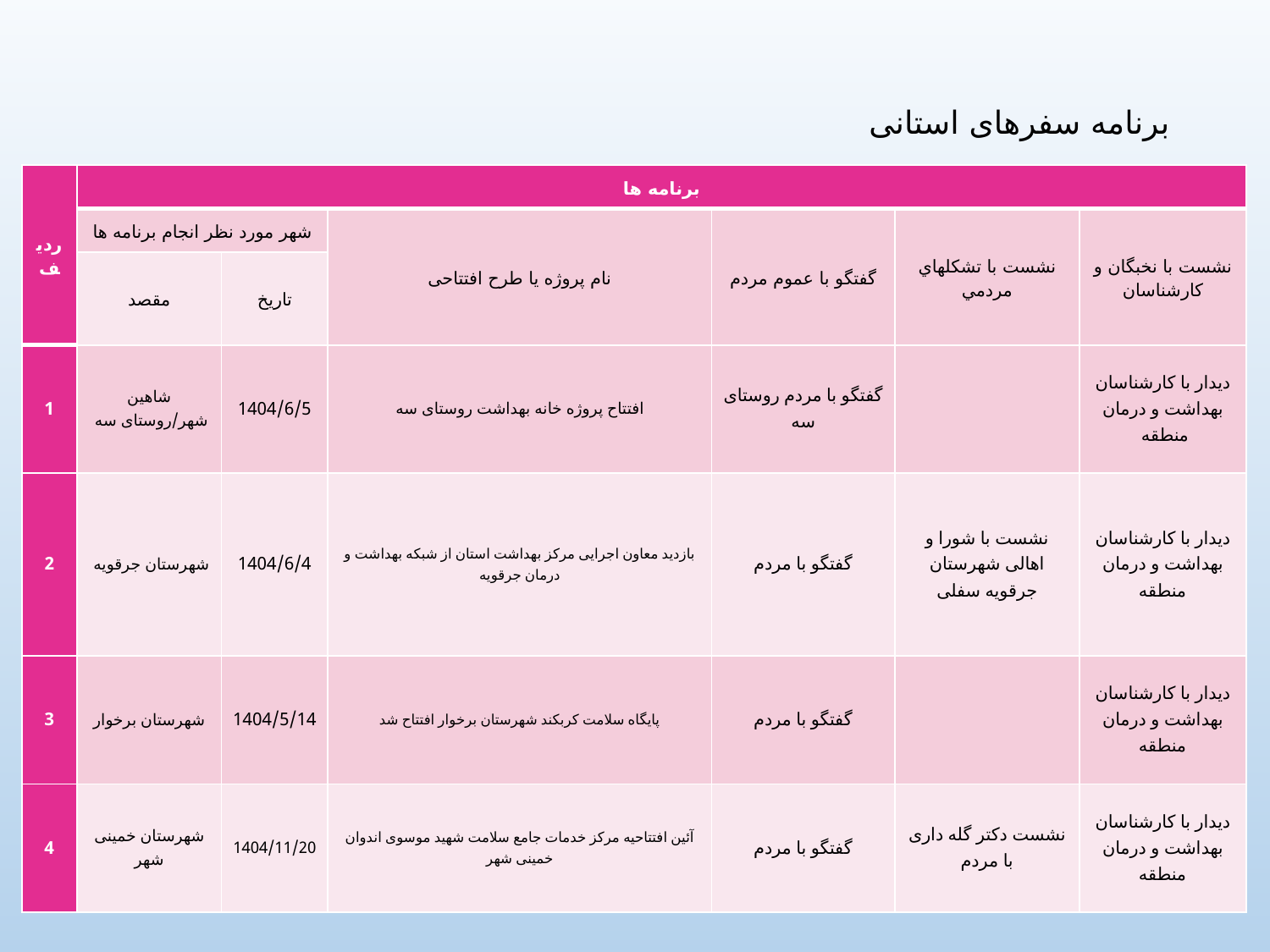

# برنامه سفرهای استانی
| رديف | برنامه ها |  |  |  |  |  |
| --- | --- | --- | --- | --- | --- | --- |
|  | شهر مورد نظر انجام برنامه ها |  | نام پروژه یا طرح افتتاحی | گفتگو با عموم مردم | نشست با تشكلهاي مردمي | نشست با نخبگان و كارشناسان |
|  | مقصد | تاريخ |  |  |  |  |
| 1 | شاهین شهر/روستای سه | 1404/6/5 | افتتاح پروژه خانه بهداشت روستای سه | گفتگو با مردم روستای سه |  | دیدار با کارشناسان بهداشت و درمان منطقه |
| 2 | شهرستان جرقویه | 1404/6/4 | بازدید معاون اجرایی مرکز بهداشت استان از شبکه بهداشت و درمان جرقویه | گفتگو با مردم | نشست با شورا و اهالی شهرستان جرقویه سفلی | دیدار با کارشناسان بهداشت و درمان منطقه |
| 3 | شهرستان برخوار | 1404/5/14 | پایگاه سلامت کربکند شهرستان برخوار افتتاح شد | گفتگو با مردم |  | دیدار با کارشناسان بهداشت و درمان منطقه |
| 4 | شهرستان خمینی شهر | 1404/11/20 | آئین افتتاحیه مرکز خدمات جامع سلامت شهید موسوی اندوان خمینی شهر | گفتگو با مردم | نشست دکتر گله داری با مردم | دیدار با کارشناسان بهداشت و درمان منطقه |